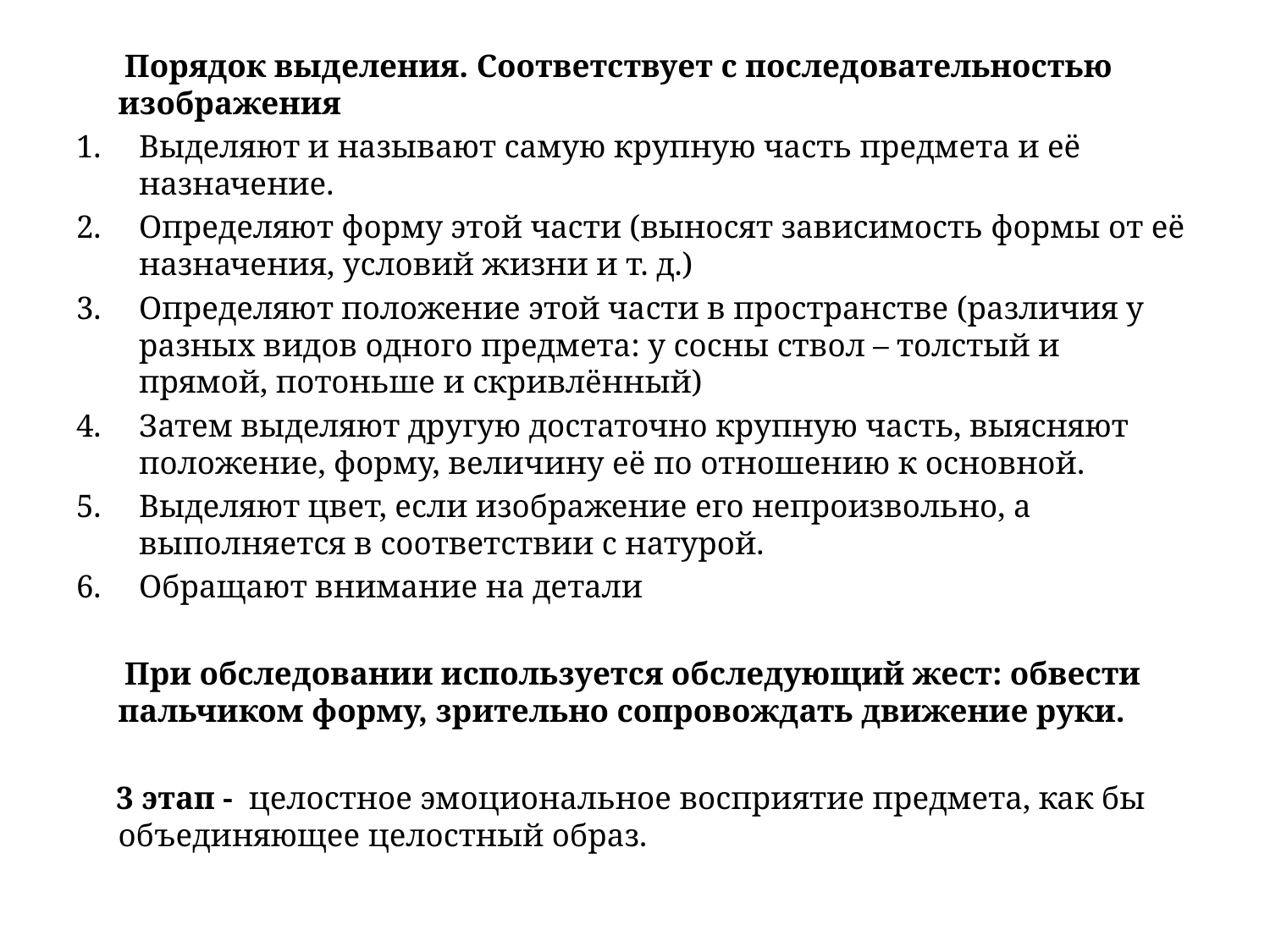

#
      Порядок выделения. Соответствует с последовательностью изображения
Выделяют и называют самую крупную часть предмета и её назначение.
Определяют форму этой части (выносят зависимость формы от её назначения, условий жизни и т. д.)
Определяют положение этой части в пространстве (различия у разных видов одного предмета: у сосны ствол – толстый и прямой, потоньше и скривлённый)
Затем выделяют другую достаточно крупную часть, выясняют положение, форму, величину её по отношению к основной.
Выделяют цвет, если изображение его непроизвольно, а выполняется в соответствии с натурой.
Обращают внимание на детали

      При обследовании используется обследующий жест: обвести пальчиком форму, зрительно сопровождать движение руки.

     3 этап -  целостное эмоциональное восприятие предмета, как бы объединяющее целостный образ.